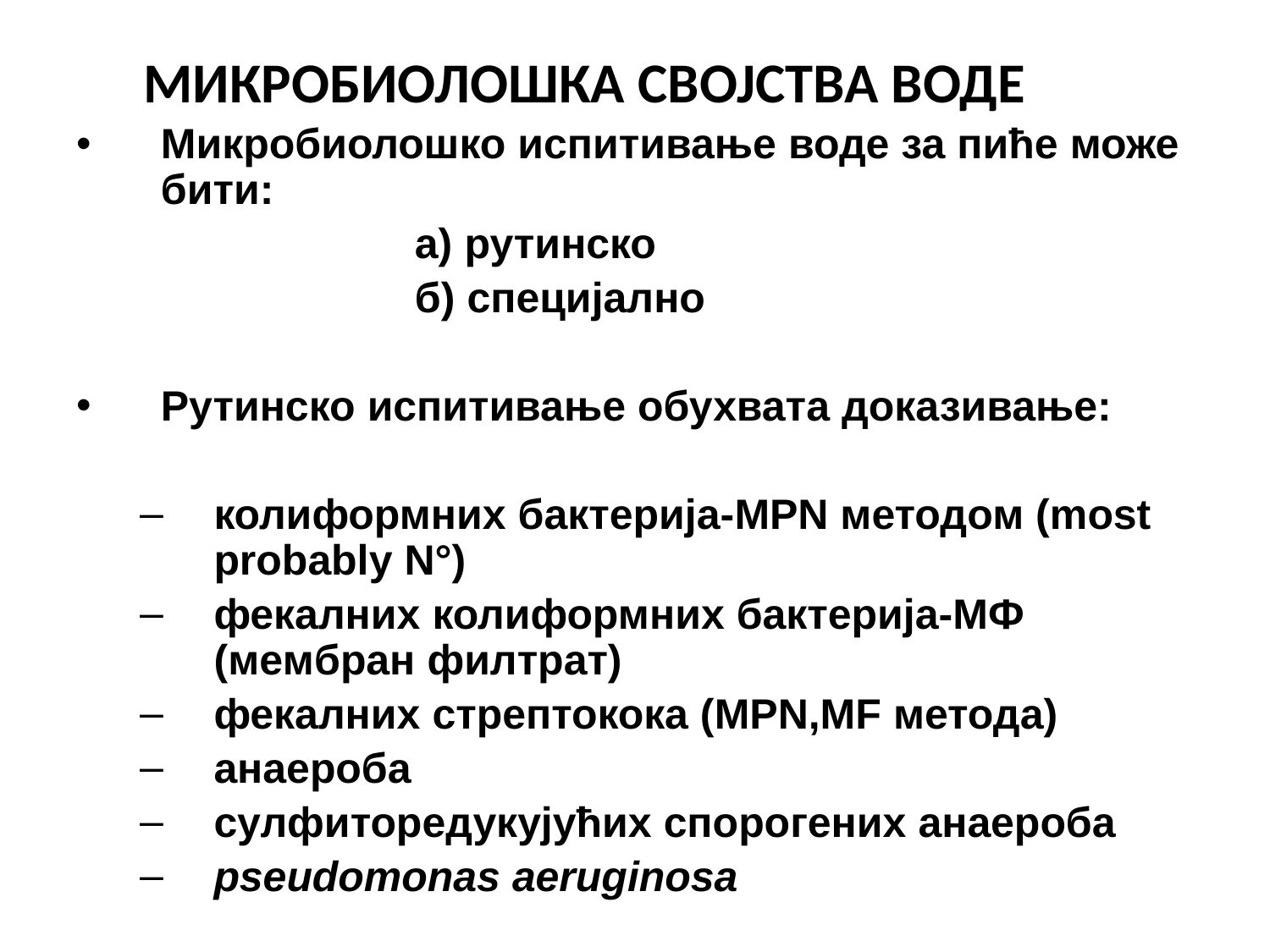

МИКРОБИОЛОШКА СВОЈСТВА ВОДЕ
Микробиолошко испитивање воде за пиће може бити:
			а) рутинско
			б) специјално

Рутинско испитивање обухвата доказивање:

колиформних бактерија-MPN методом (most probably N°)
фекалних колиформних бактерија-МФ (мембран филтрат)
фекалних стрептокока (MPN,MF метода)
анаероба
сулфиторедукујућих спорогених анаероба
pseudomonas aeruginosa